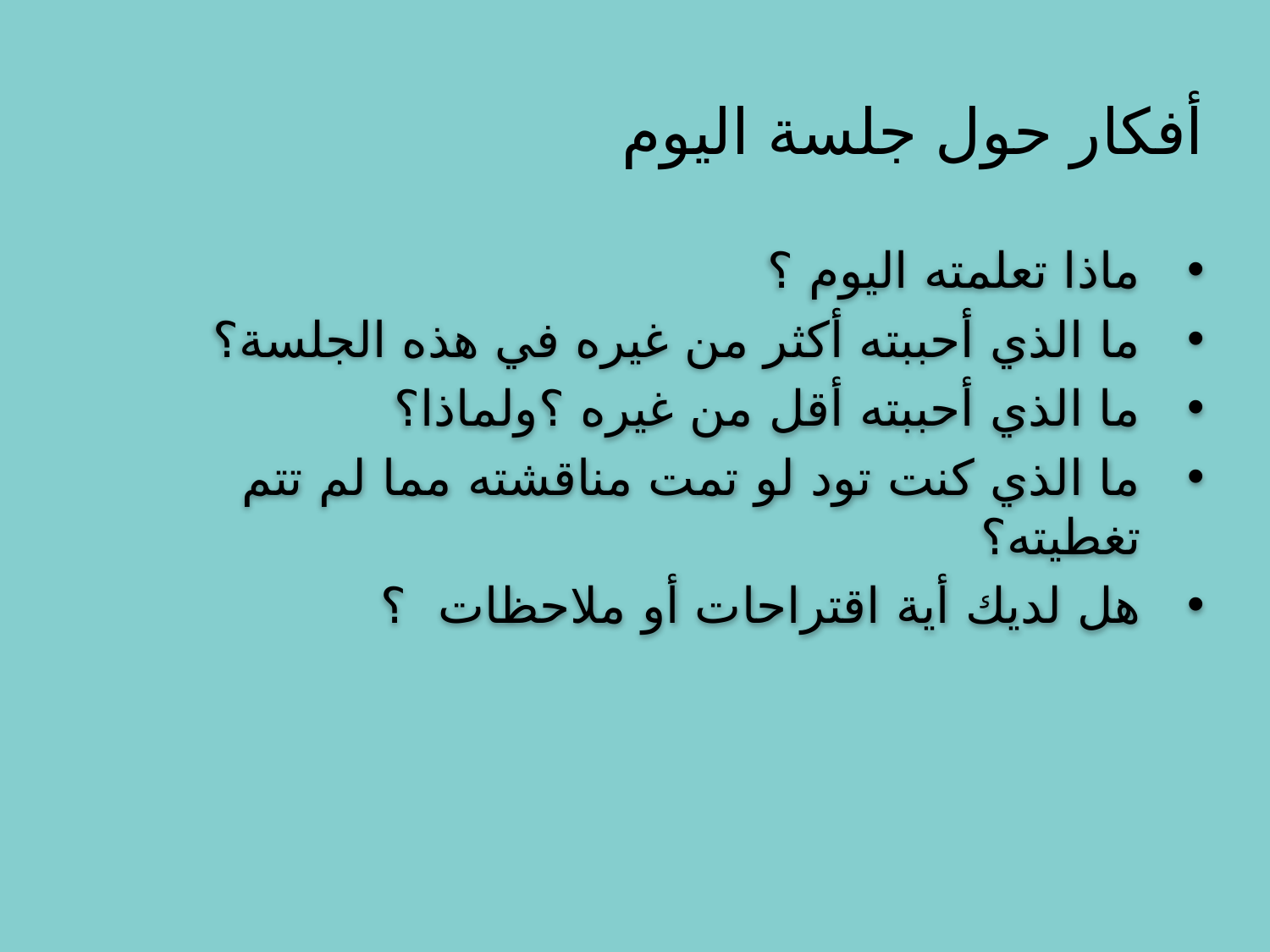

# أفكار حول جلسة اليوم
ماذا تعلمته اليوم ؟
ما الذي أحببته أكثر من غيره في هذه الجلسة؟
ما الذي أحببته أقل من غيره ؟ولماذا؟
ما الذي كنت تود لو تمت مناقشته مما لم تتم تغطيته؟
هل لديك أية اقتراحات أو ملاحظات  ؟